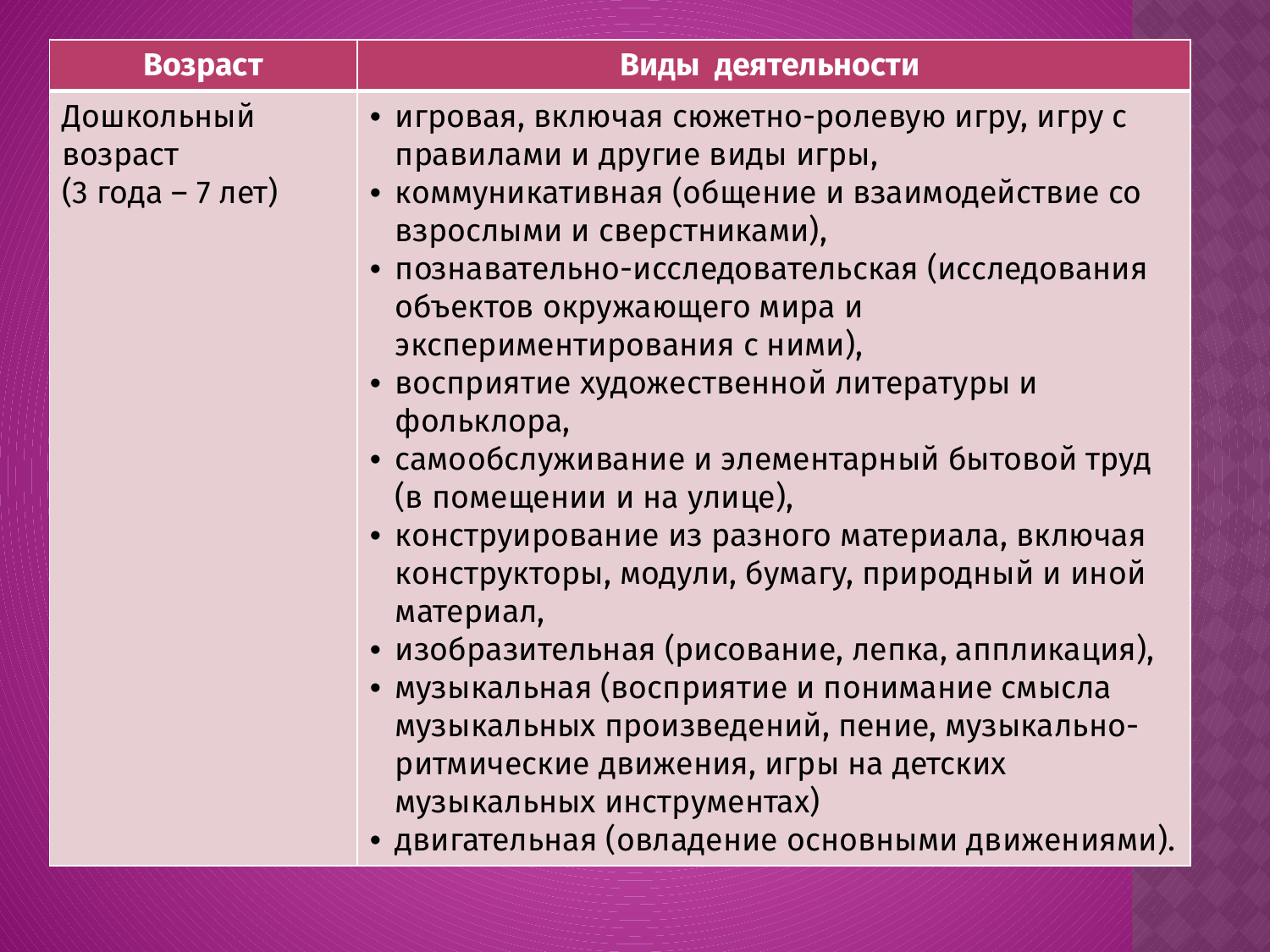

| Возраст | Виды деятельности |
| --- | --- |
| Дошкольный возраст (3 года – 7 лет) | игровая, включая сюжетно-ролевую игру, игру с правилами и другие виды игры, коммуникативная (общение и взаимодействие со взрослыми и сверстниками), познавательно-исследовательская (исследования объектов окружающего мира и экспериментирования с ними), восприятие художественной литературы и фольклора, самообслуживание и элементарный бытовой труд (в помещении и на улице), конструирование из разного материала, включая конструкторы, модули, бумагу, природный и иной материал, изобразительная (рисование, лепка, аппликация), музыкальная (восприятие и понимание смысла музыкальных произведений, пение, музыкально-ритмические движения, игры на детских музыкальных инструментах) двигательная (овладение основными движениями). |